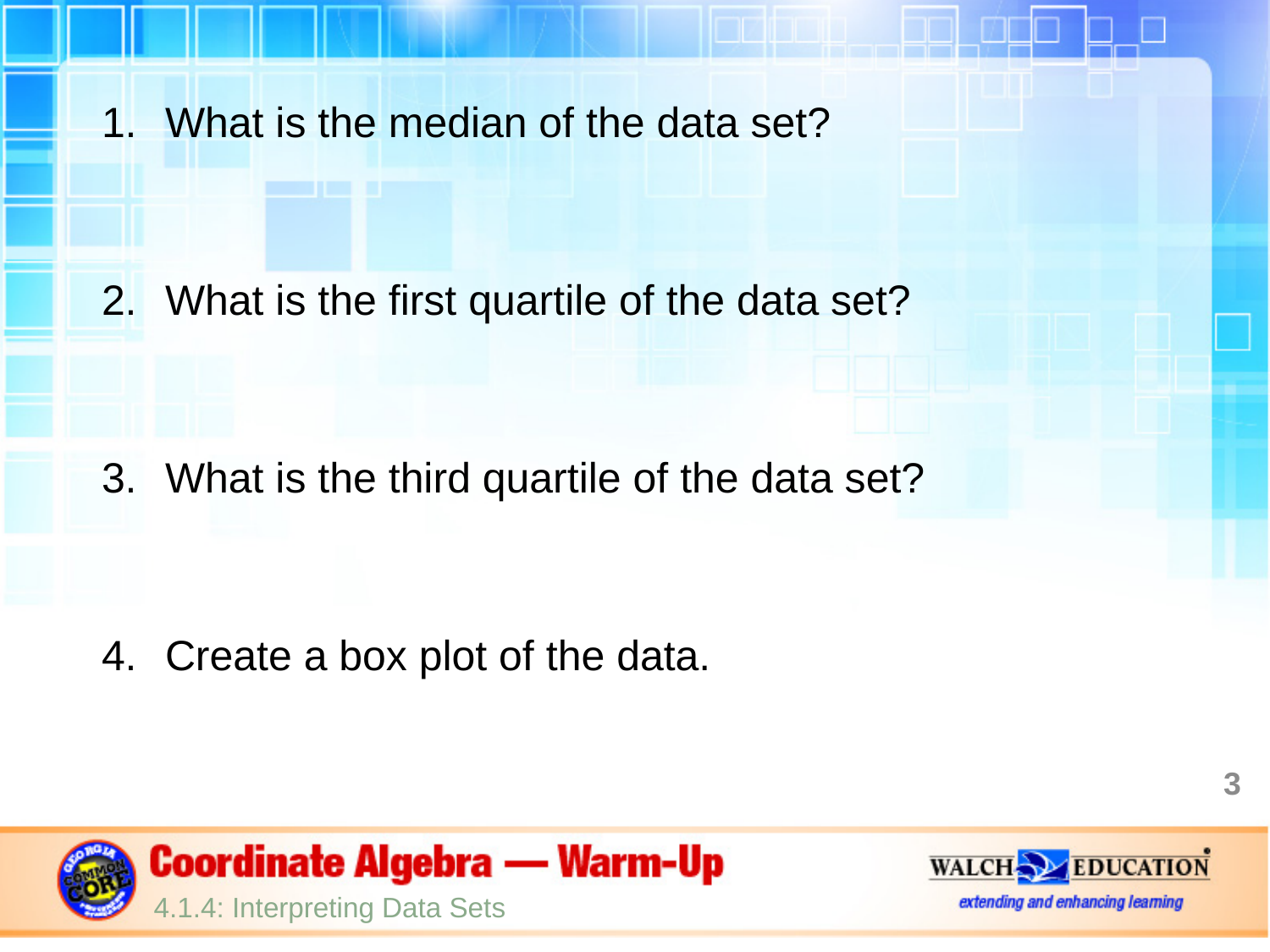

What is the median of the data set?

What is the first quartile of the data set?

What is the third quartile of the data set?

Create a box plot of the data.

3
4.1.4: Interpreting Data Sets